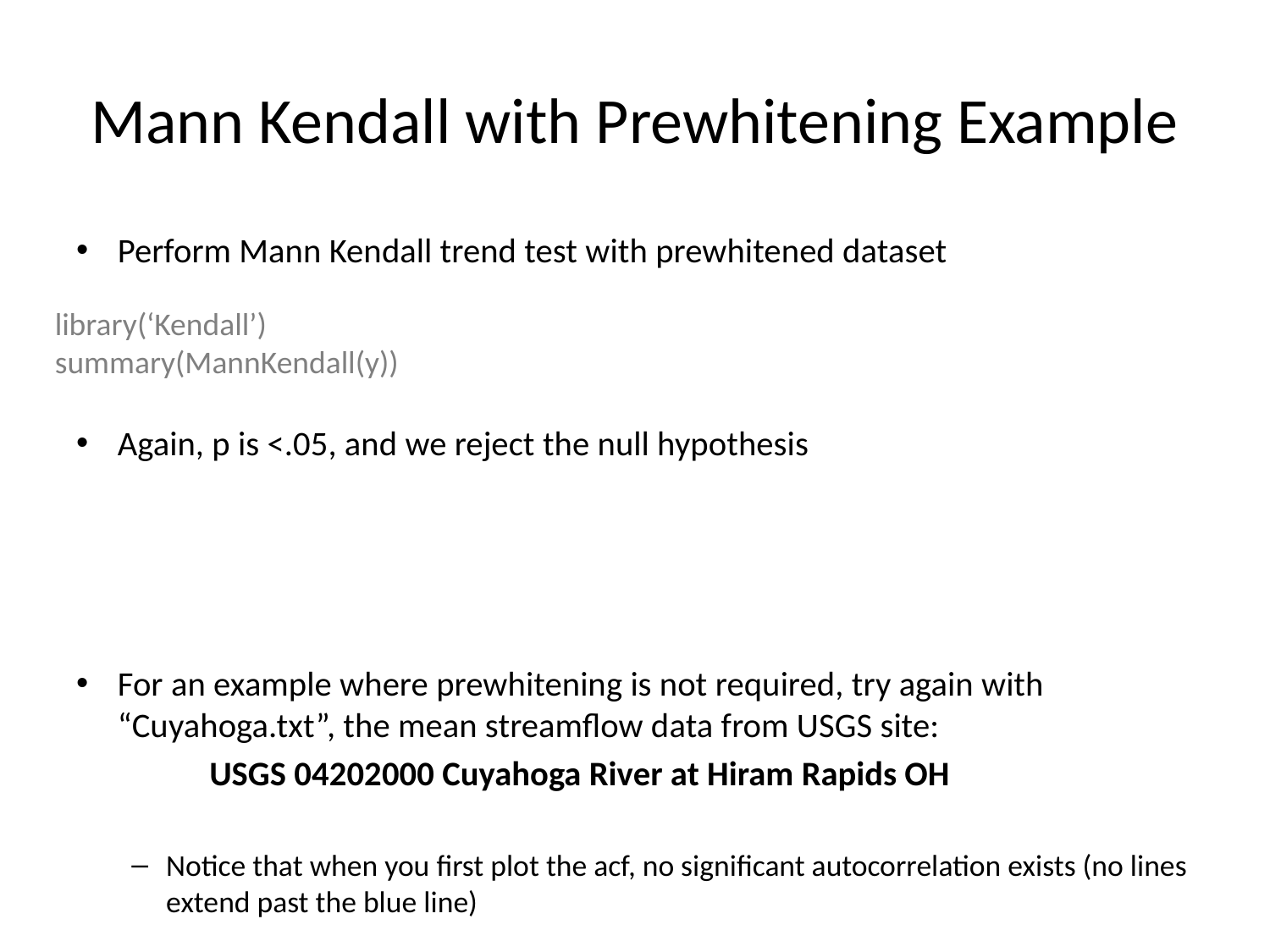

# Mann Kendall with Prewhitening Example
Perform Mann Kendall trend test with prewhitened dataset

Again, p is <.05, and we reject the null hypothesis

For an example where prewhitening is not required, try again with “Cuyahoga.txt”, the mean streamflow data from USGS site:
                 USGS 04202000 Cuyahoga River at Hiram Rapids OH

Notice that when you first plot the acf, no significant autocorrelation exists (no lines extend past the blue line)

library(‘Kendall’)
summary(MannKendall(y))